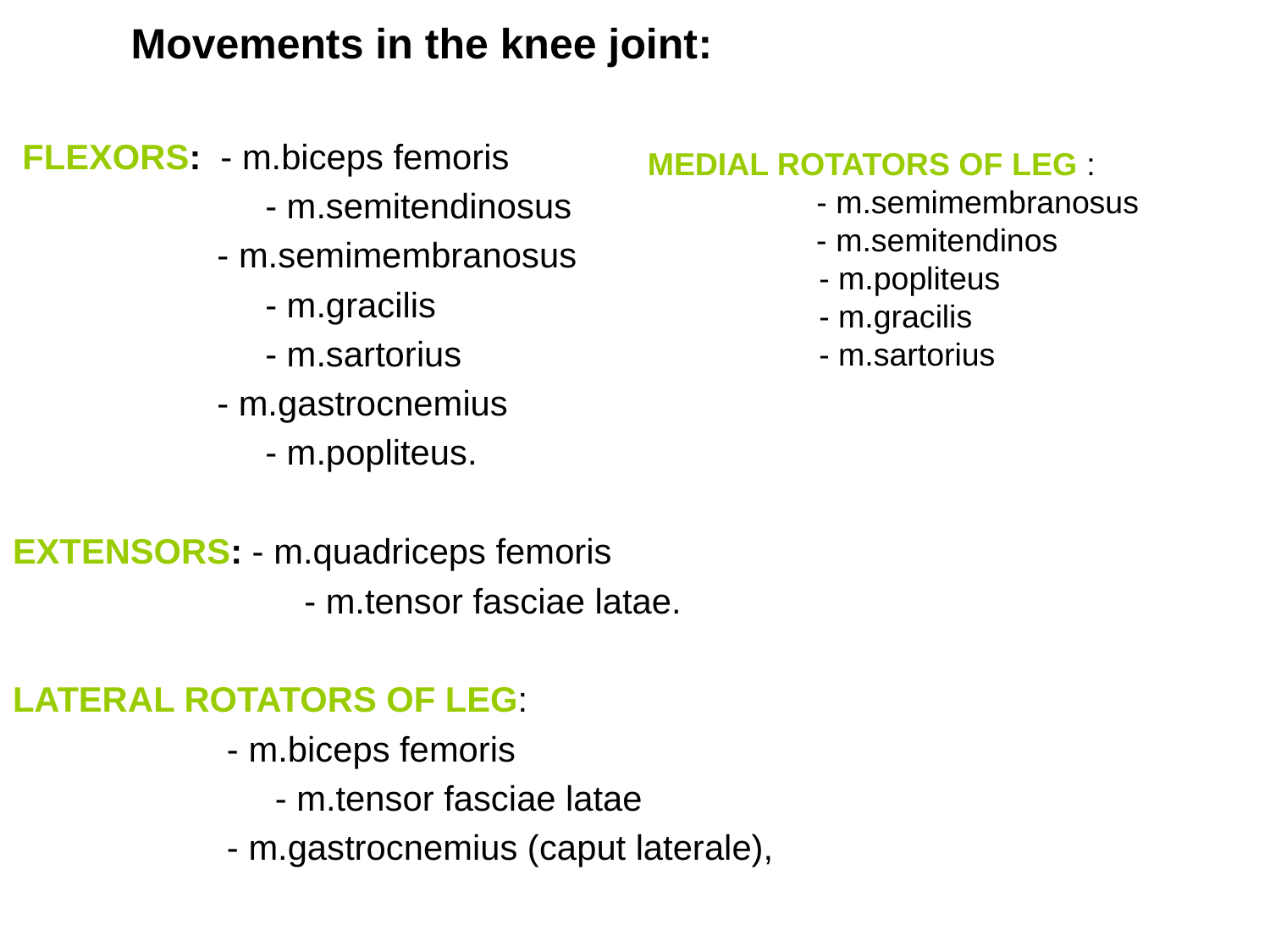

Movements in the knee joint:

 FLEXORS:  - m.biceps femoris
		        - m.semitendinosus
                     - m.semimembranosus
		        - m.gracilis
		        - m.sartorius
                     - m.gastrocnemius
		        - m.popliteus.

EXTENSORS: - m.quadriceps femoris
		            - m.tensor fasciae latae.

LATERAL ROTATORS OF LEG:
                      - m.biceps femoris
		         - m.tensor fasciae latae
                      - m.gastrocnemius (caput laterale),
MEDIAL ROTATORS OF LEG :
                   - m.semimembranosus
                   - m.semitendinos
	     - m.popliteus
	     - m.gracilis
	     - m.sartorius